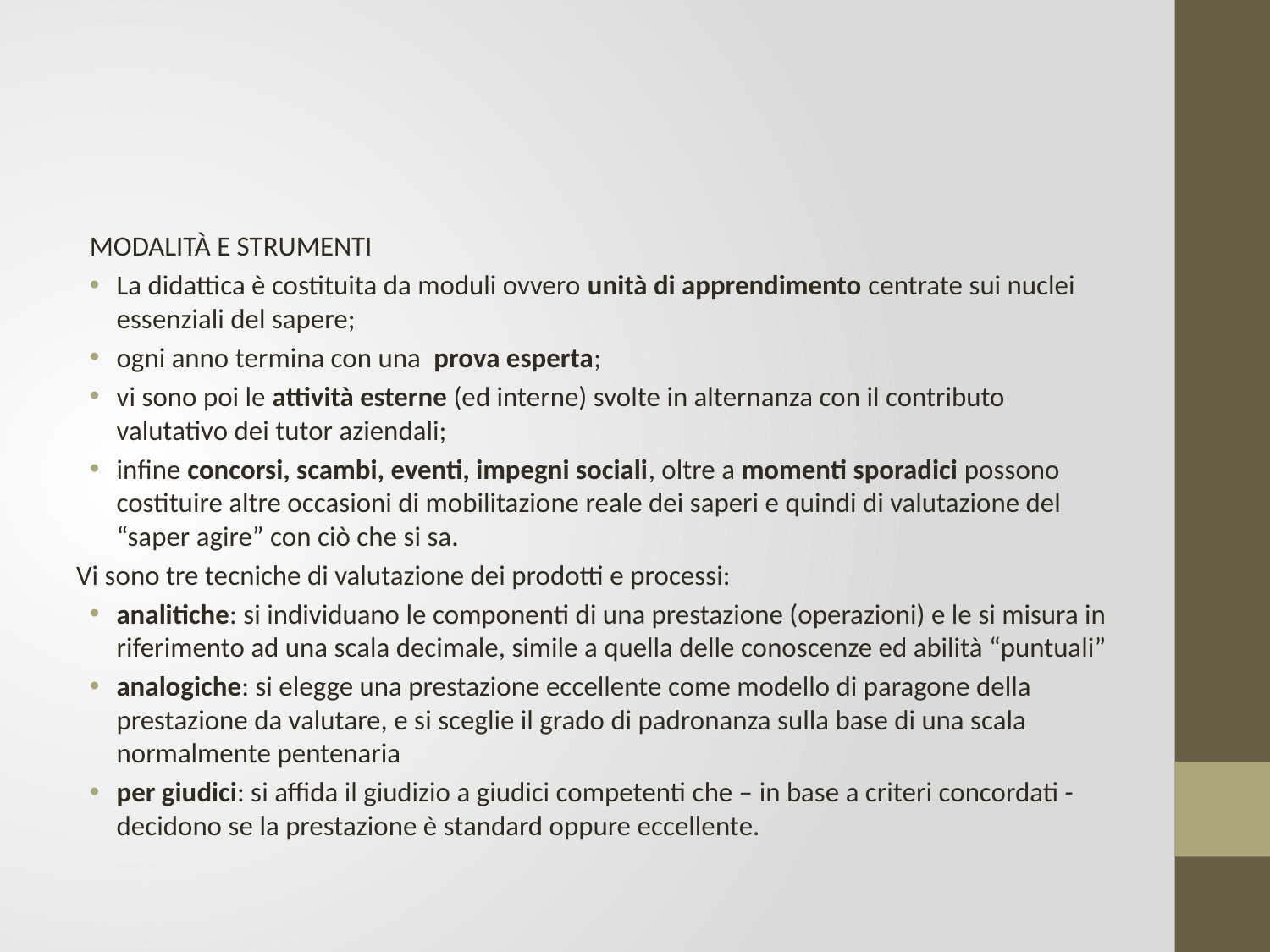

#
MODALITÀ E STRUMENTI
La didattica è costituita da moduli ovvero unità di apprendimento centrate sui nuclei essenziali del sapere;
ogni anno termina con una  prova esperta;
vi sono poi le attività esterne (ed interne) svolte in alternanza con il contributo valutativo dei tutor aziendali;
infine concorsi, scambi, eventi, impegni sociali, oltre a momenti sporadici possono costituire altre occasioni di mobilitazione reale dei saperi e quindi di valutazione del “saper agire” con ciò che si sa.
Vi sono tre tecniche di valutazione dei prodotti e processi:
analitiche: si individuano le componenti di una prestazione (operazioni) e le si misura in riferimento ad una scala decimale, simile a quella delle conoscenze ed abilità “puntuali”
analogiche: si elegge una prestazione eccellente come modello di paragone della prestazione da valutare, e si sceglie il grado di padronanza sulla base di una scala normalmente pentenaria
per giudici: si affida il giudizio a giudici competenti che – in base a criteri concordati - decidono se la prestazione è standard oppure eccellente.